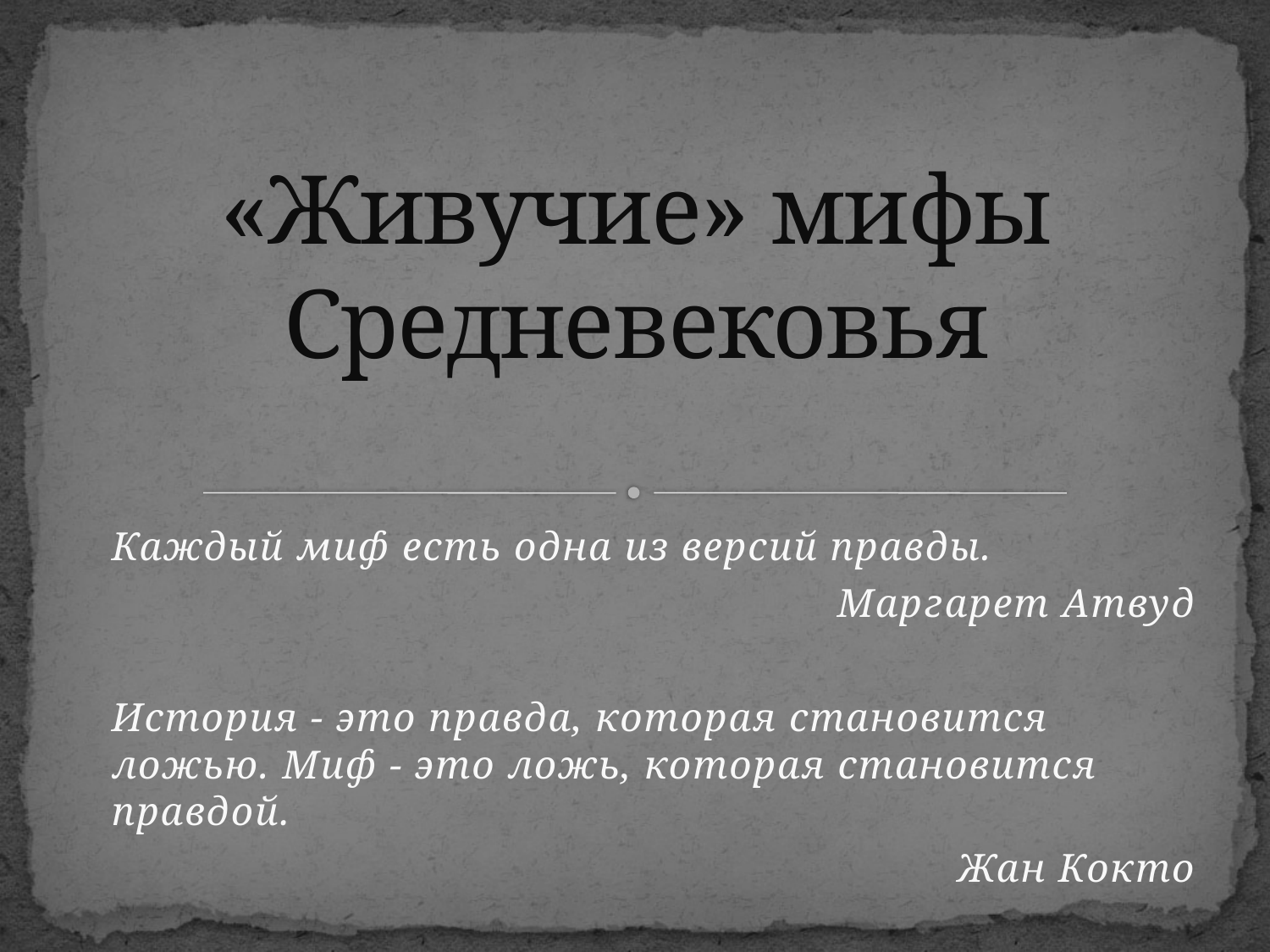

# «Живучие» мифы Средневековья
Каждый миф есть одна из версий правды.
Маргарет Атвуд

История - это правда, которая становится ложью. Миф - это ложь, которая становится правдой.
Жан Кокто